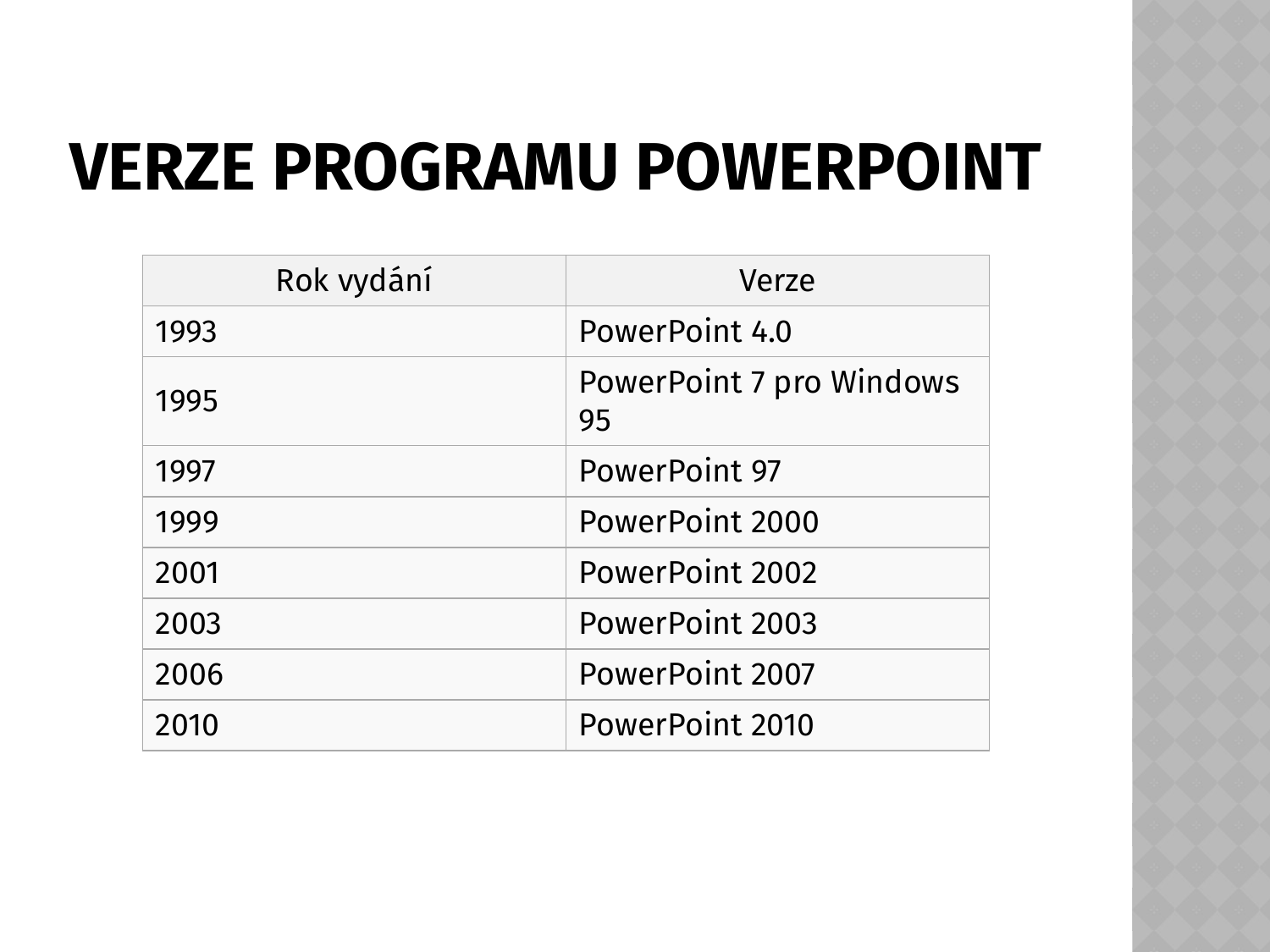

# Verze programu powerpoint
| Rok vydání | Verze |
| --- | --- |
| 1993 | PowerPoint 4.0 |
| 1995 | PowerPoint 7 pro Windows 95 |
| 1997 | PowerPoint 97 |
| 1999 | PowerPoint 2000 |
| 2001 | PowerPoint 2002 |
| 2003 | PowerPoint 2003 |
| 2006 | PowerPoint 2007 |
| 2010 | PowerPoint 2010 |